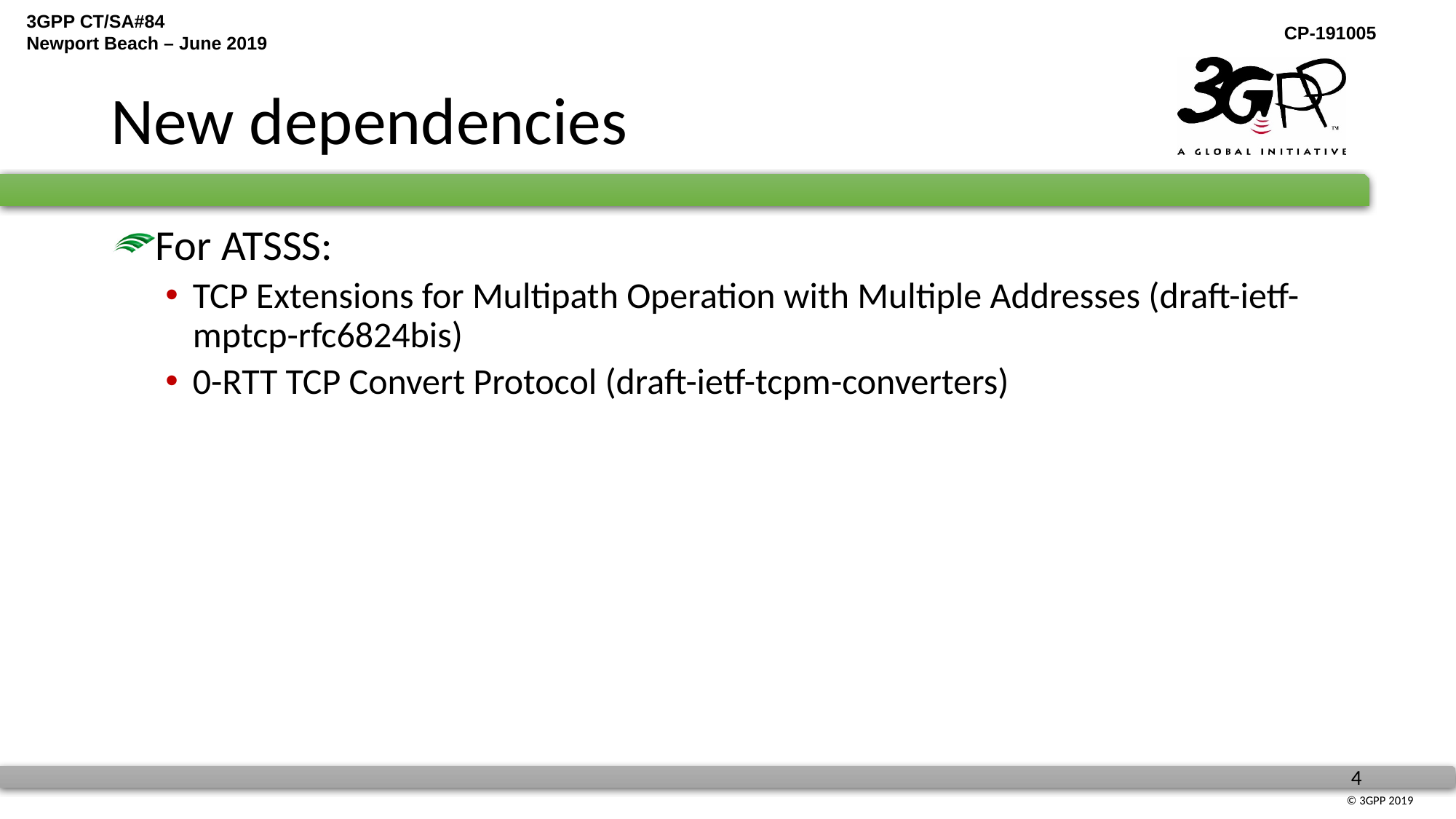

# New dependencies
For ATSSS:
TCP Extensions for Multipath Operation with Multiple Addresses (draft-ietf-mptcp-rfc6824bis)
0-RTT TCP Convert Protocol (draft-ietf-tcpm-converters)